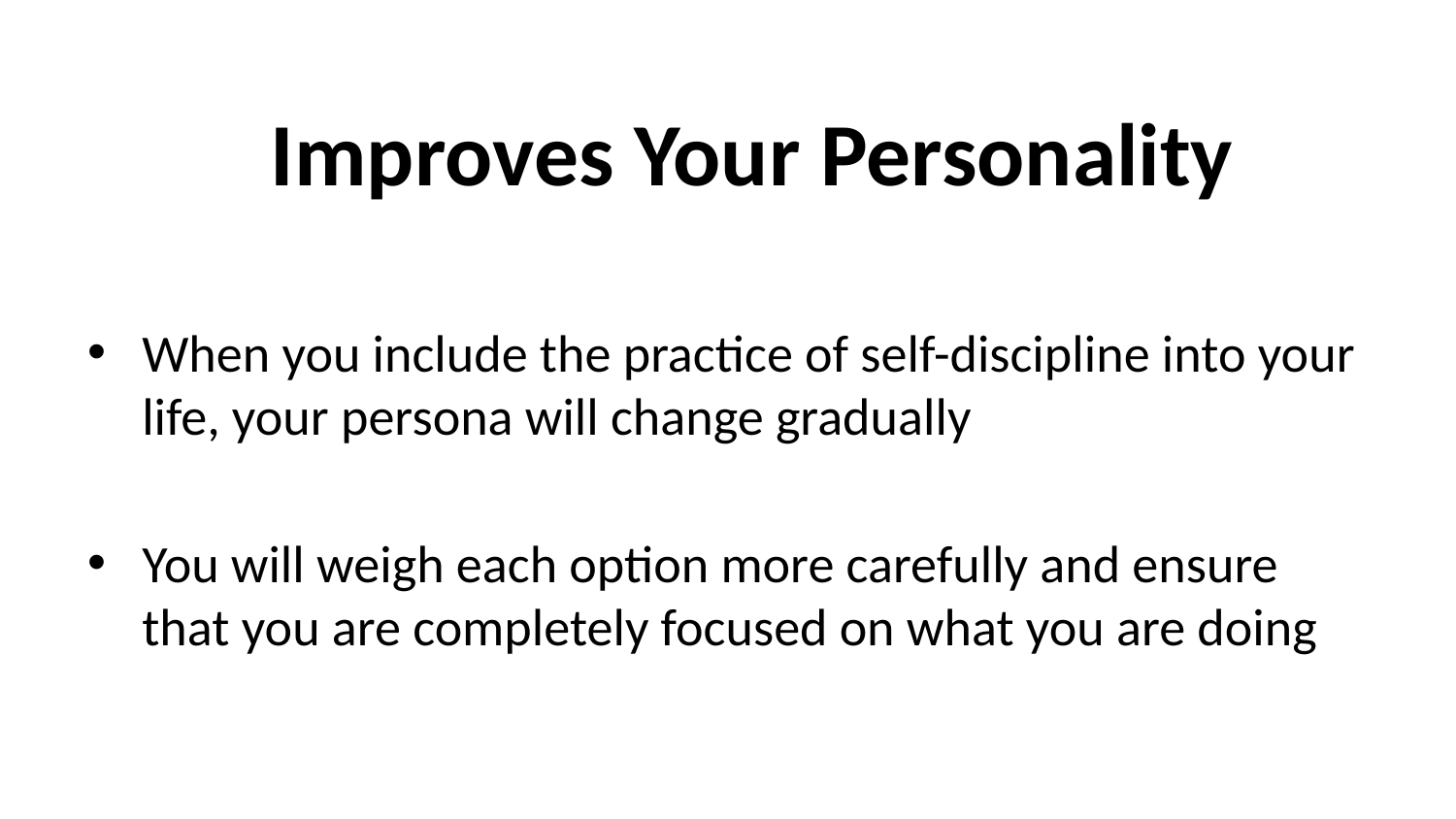

# Improves Your Personality
When you include the practice of self-discipline into your life, your persona will change gradually

You will weigh each option more carefully and ensure that you are completely focused on what you are doing